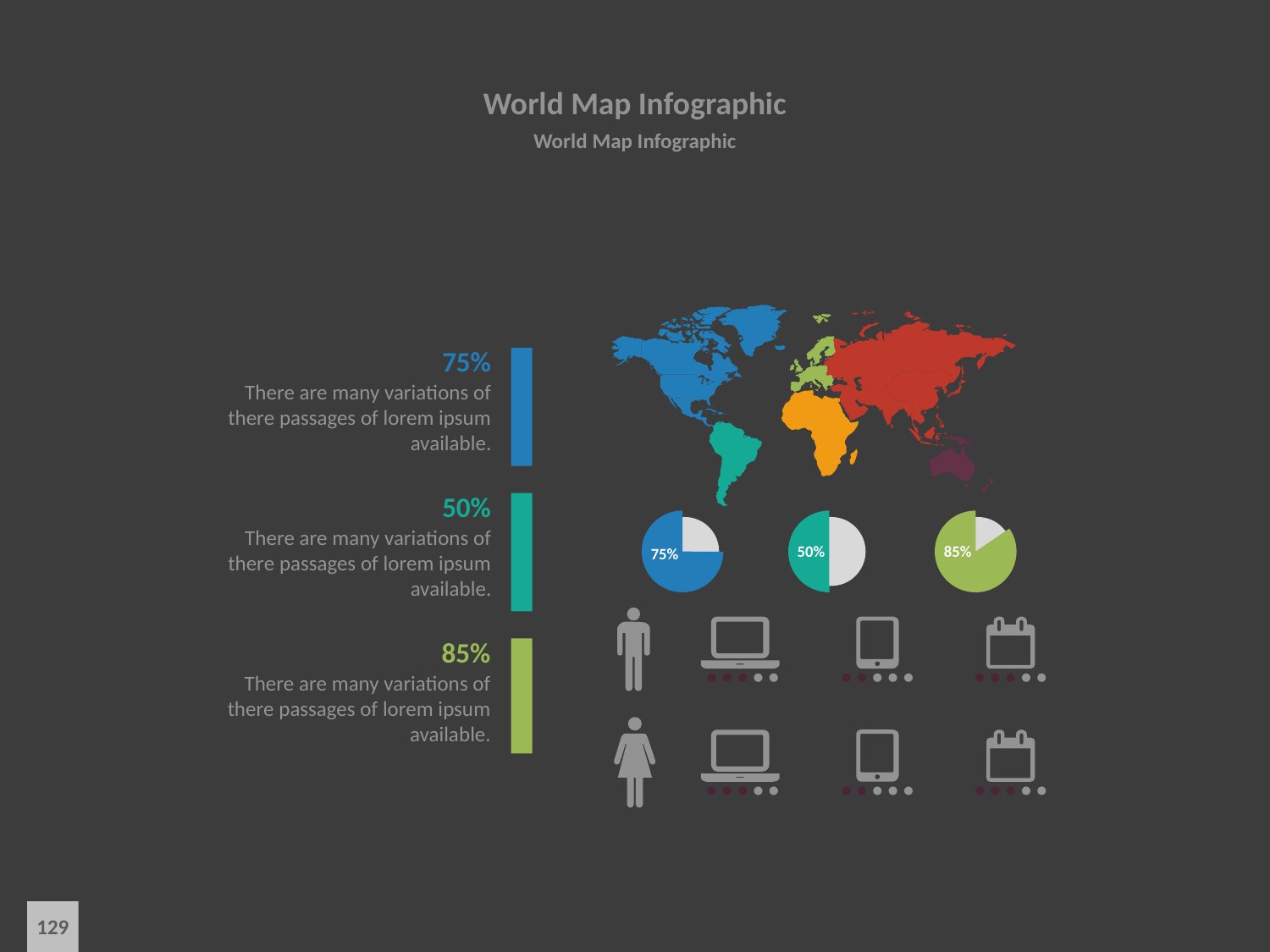

# World Map Infographic
World Map Infographic

75%
There are many variations of there passages of lorem ipsum available.

50%
There are many variations of there passages of lorem ipsum available.

75%

50%

85%

85%
There are many variations of there passages of lorem ipsum available.